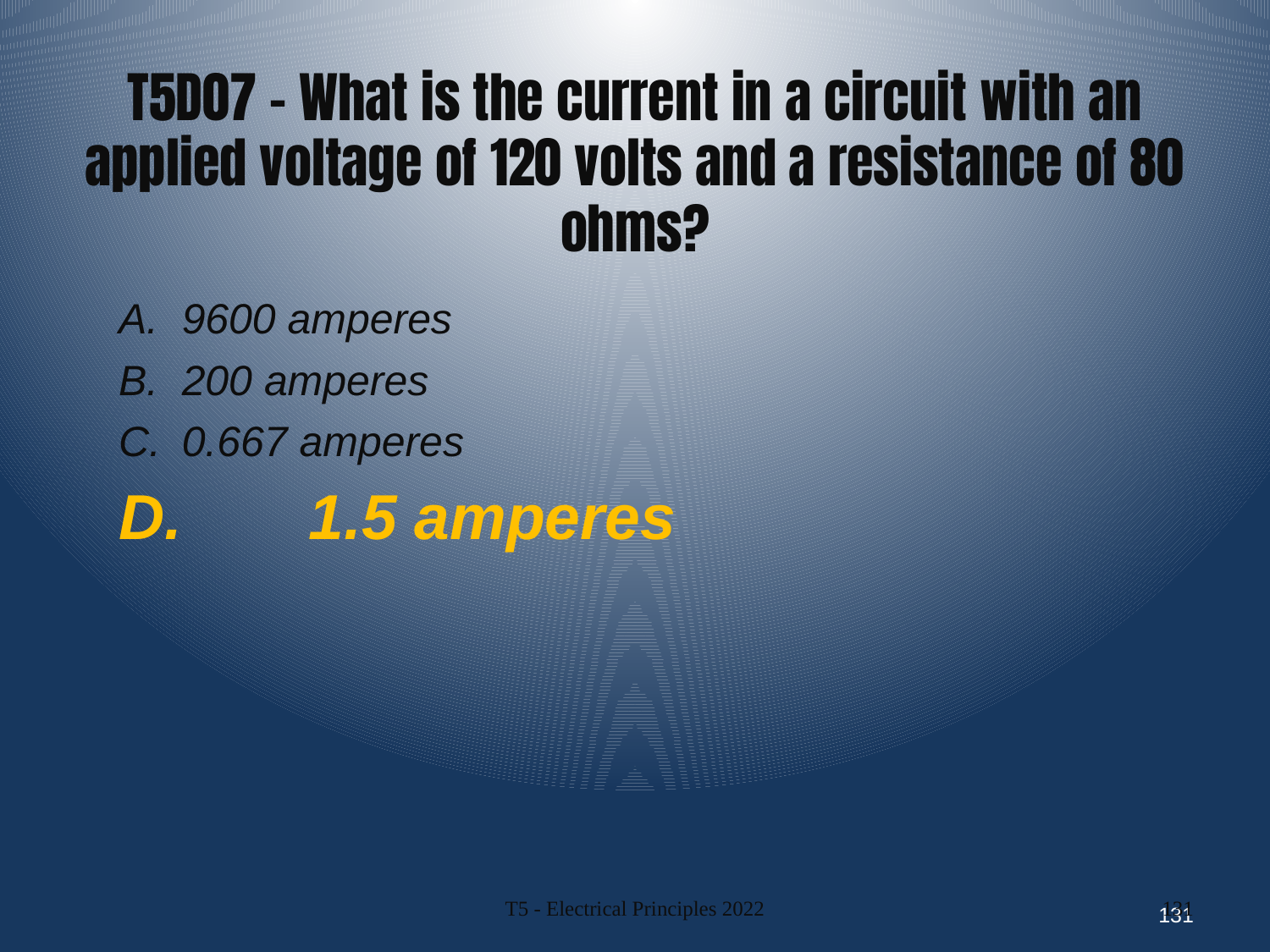

T5D07 - What is the current in a circuit with an applied voltage of 120 volts and a resistance of 80 ohms?
A.	9600 amperes
B.	200 amperes
C.	0.667 amperes
D.	1.5 amperes
131
T5 - Electrical Principles 2022
131